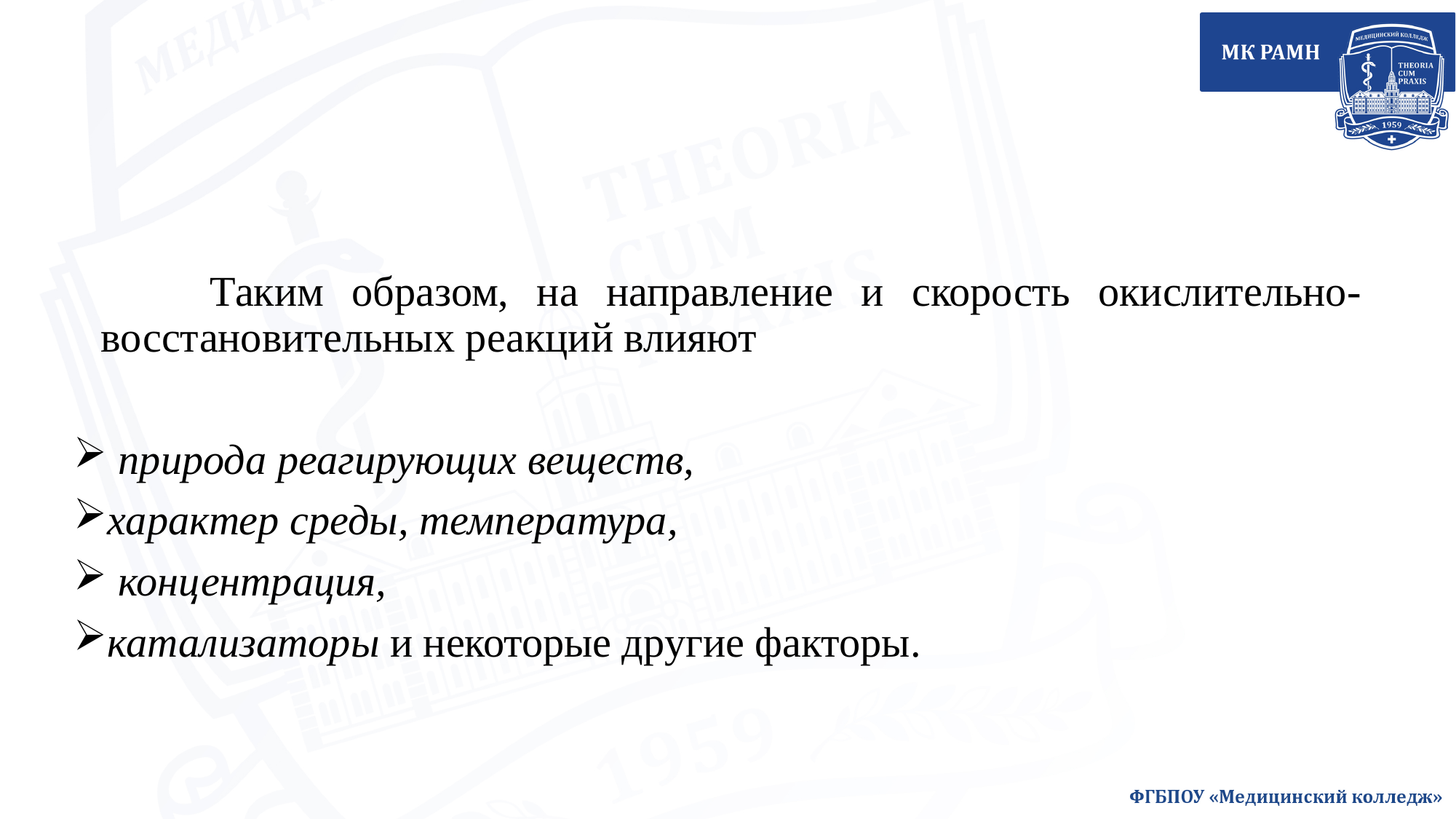

Таким образом, на направление и скорость окислительно-восстановительных реакций влияют

 природа реагирующих веществ,
характер среды, температура,
 концентрация,
катализаторы и некоторые другие факторы.

30